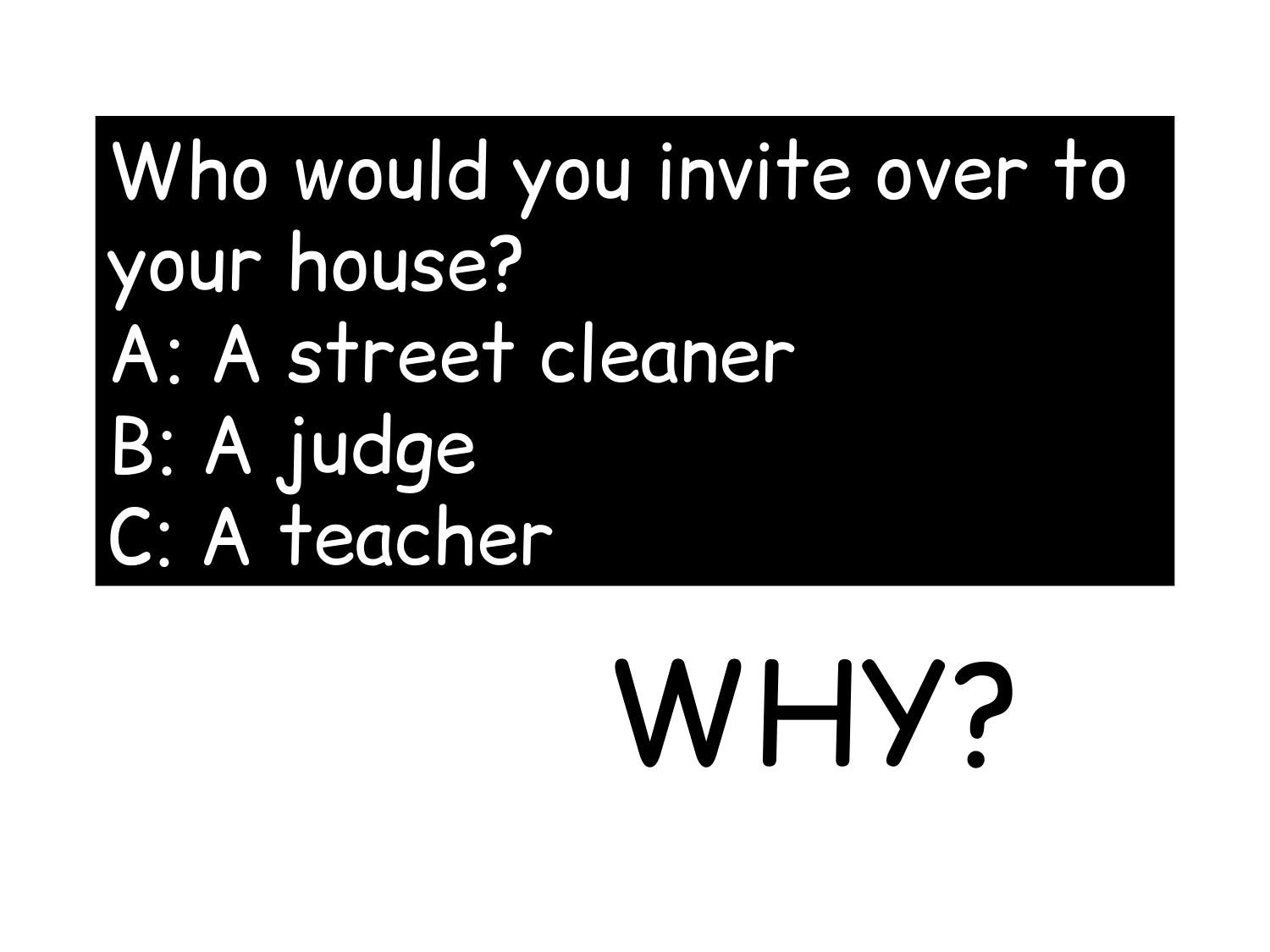

# Who would you invite over to your house? A: A street cleaner B: A judge C: A teacher
WHY?